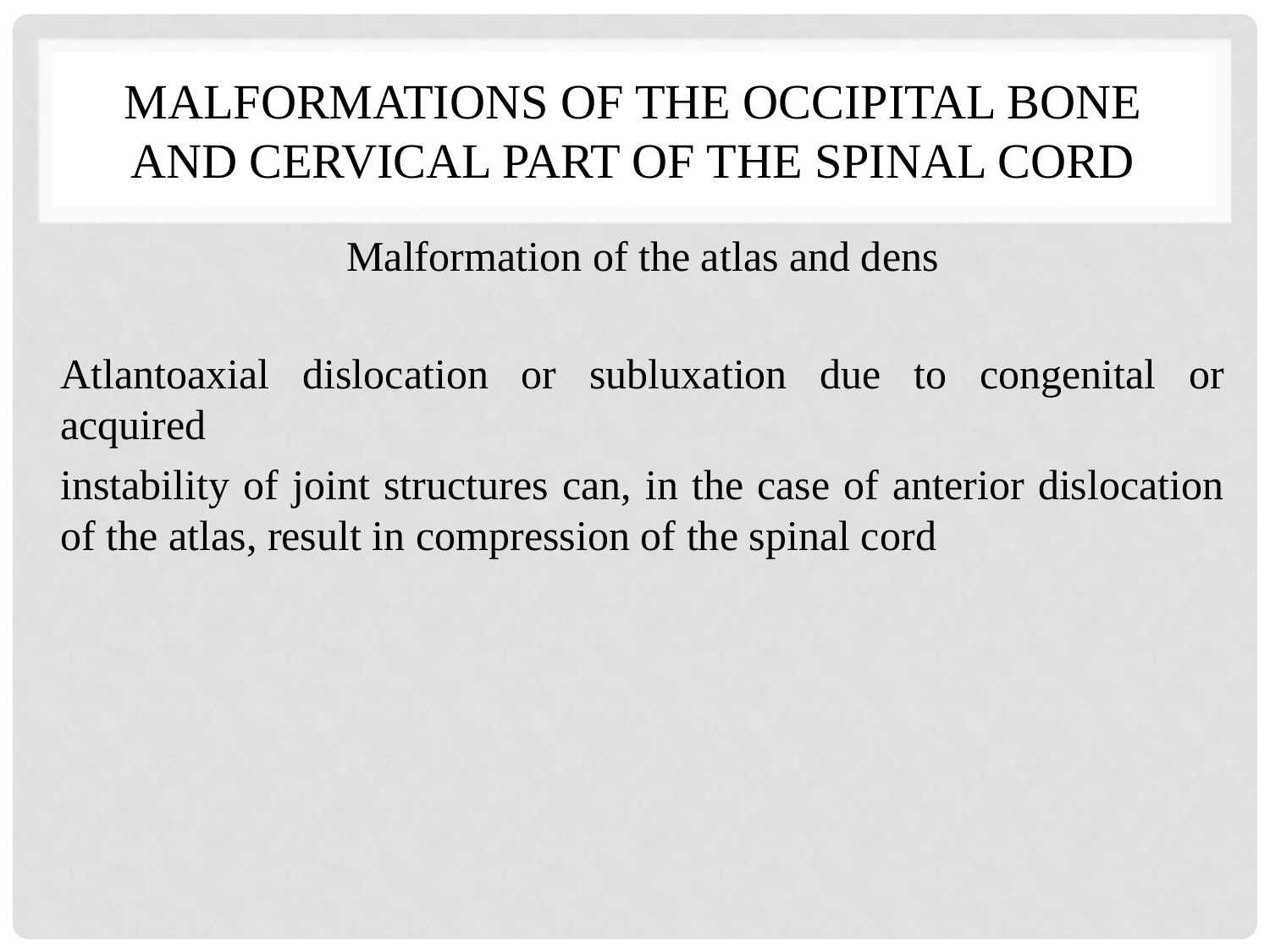

# Malformations of the occipital bone and cervical part of the spinal cord
Malformation of the atlas and dens

Atlantoaxial dislocation or subluxation due to congenital or acquired
instability of joint structures can, in the case of anterior dislocation of the atlas, result in compression of the spinal cord